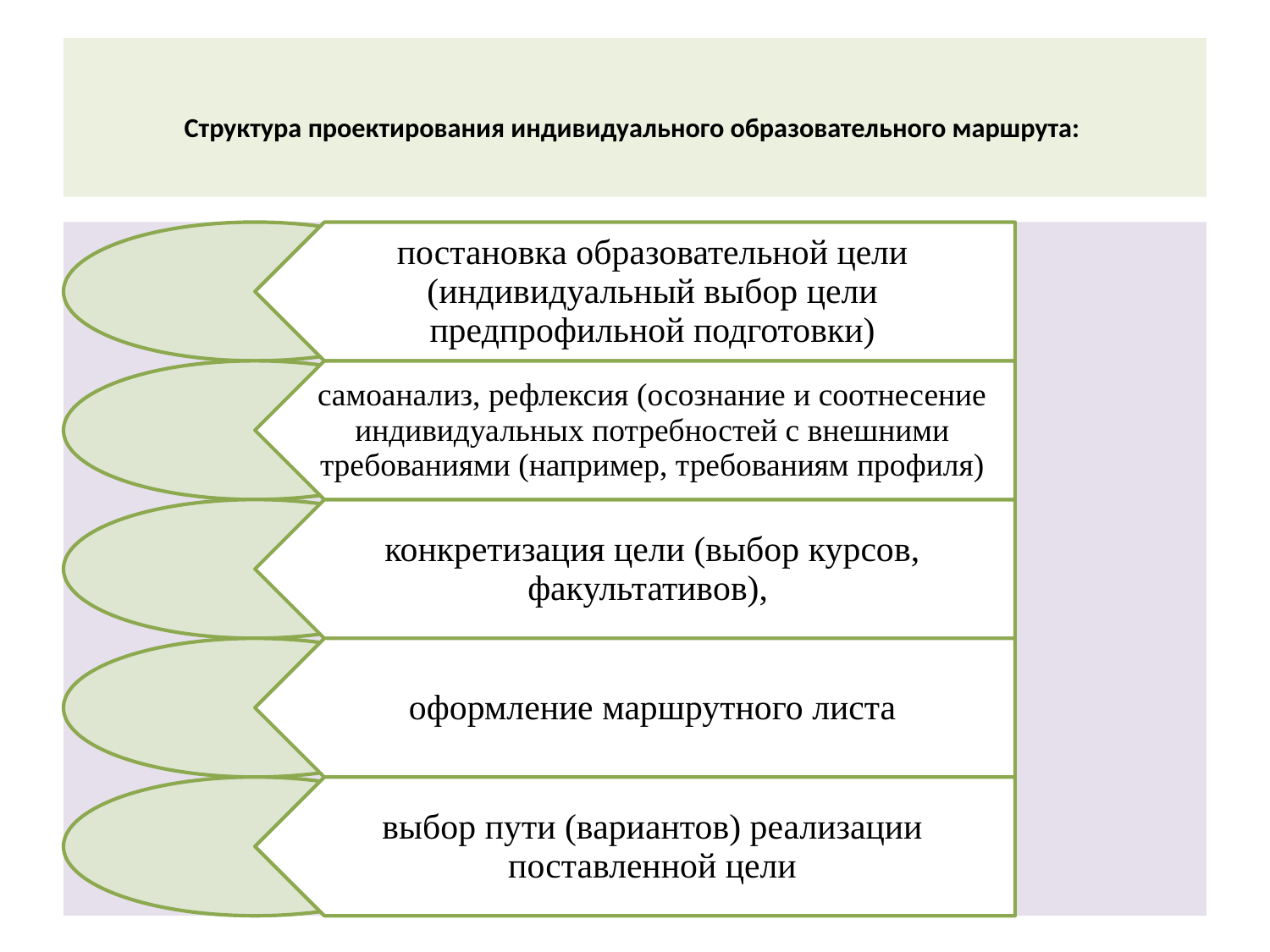

# Структура проектирования индивидуального образовательного маршрута:
постановка образовательной цели (индивидуальный выбор цели предпрофильной подготовки)
самоанализ, рефлексия (осознание и соотнесение индивидуальных потребностей с внешними требованиями (например, требованиям профиля)
выбор пути (вариантов) реализации поставленной цели
конкретизация цели (выбор курсов, факультативов),
оформление маршрутного листа